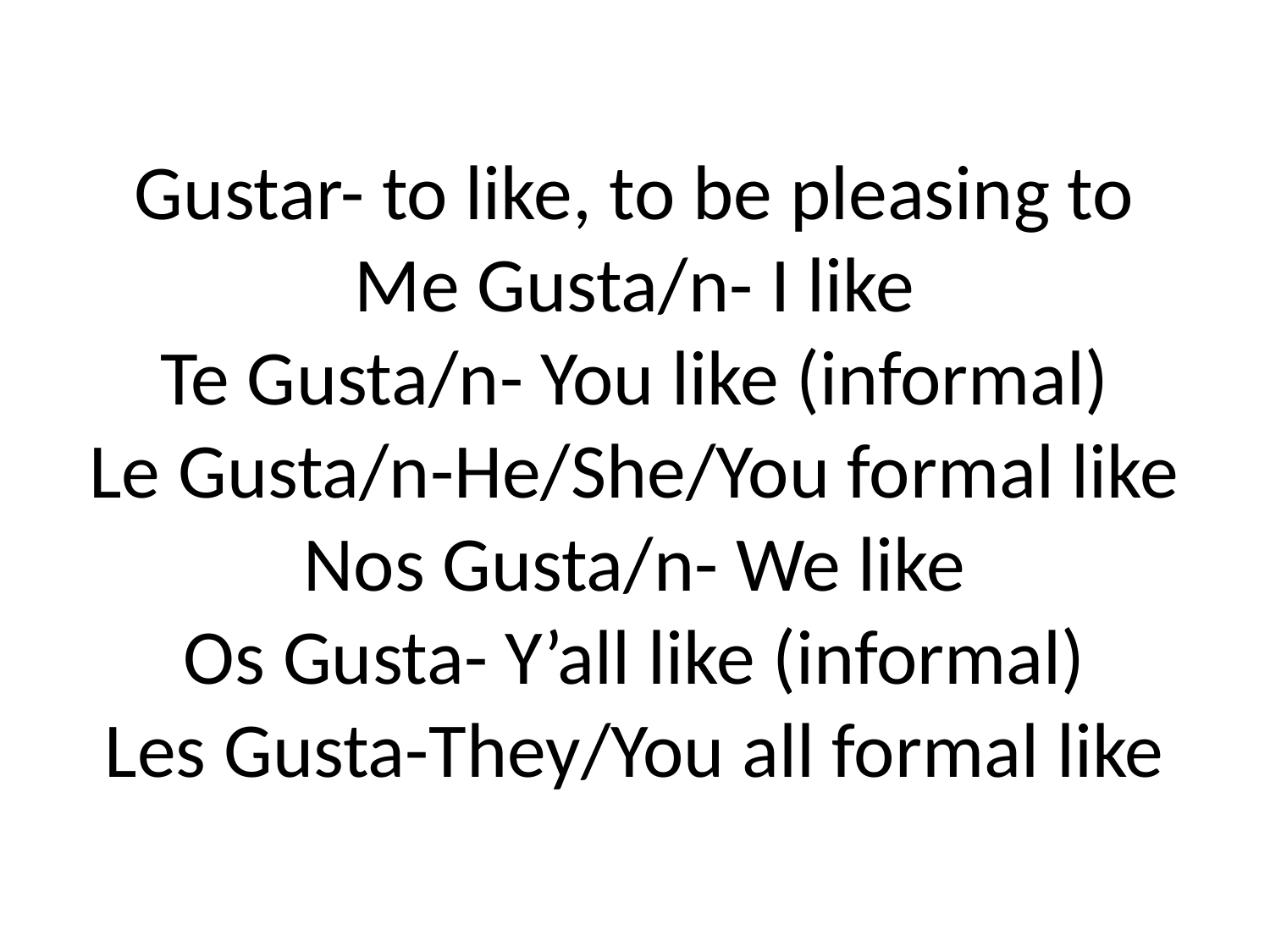

# Gustar- to like, to be pleasing to Me Gusta/n- I like Te Gusta/n- You like (informal) Le Gusta/n-He/She/You formal like Nos Gusta/n- We like Os Gusta- Y’all like (informal) Les Gusta-They/You all formal like